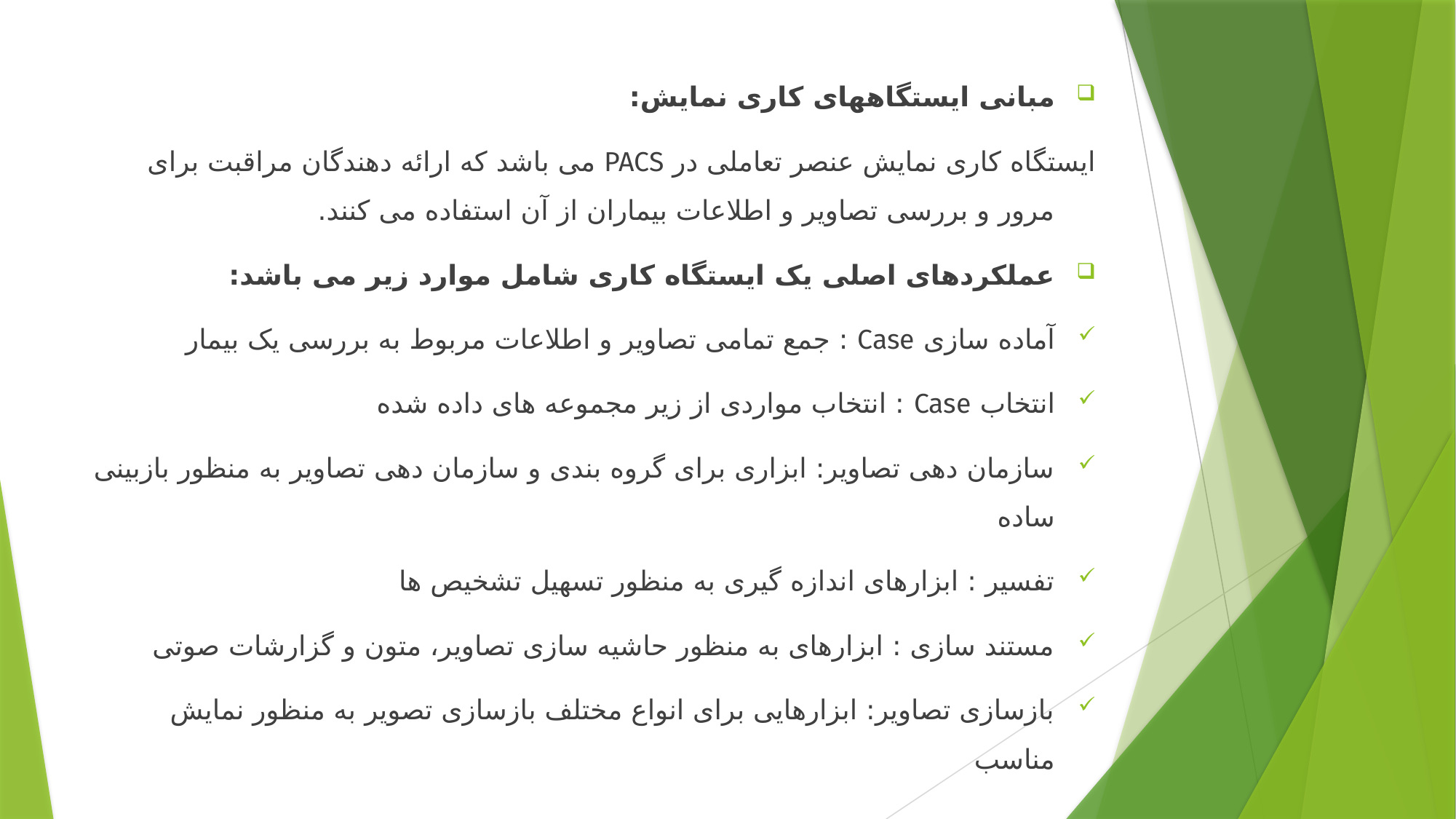

مبانی ایستگاه­های کاری نمایش:
ایستگاه کاری نمایش عنصر تعاملی در PACS می باشد که ارائه دهندگان مراقبت برای مرور و بررسی تصاویر و اطلاعات بیماران از آن استفاده می کنند.
عملکردهای اصلی یک ایستگاه کاری شامل موارد زیر می باشد:
آماده سازی Case : جمع تمامی تصاویر و اطلاعات مربوط به بررسی یک بیمار
انتخاب Case : انتخاب مواردی از زیر مجموعه های داده شده
سازمان دهی تصاویر: ابزاری برای گروه بندی و سازمان دهی تصاویر به منظور بازبینی ساده
تفسیر : ابزارهای اندازه گیری به منظور تسهیل تشخیص ها
مستند سازی : ابزارهای به منظور حاشیه سازی تصاویر، متون و گزارشات صوتی
بازسازی تصاویر: ابزارهایی برای انواع مختلف بازسازی تصویر به منظور نمایش مناسب